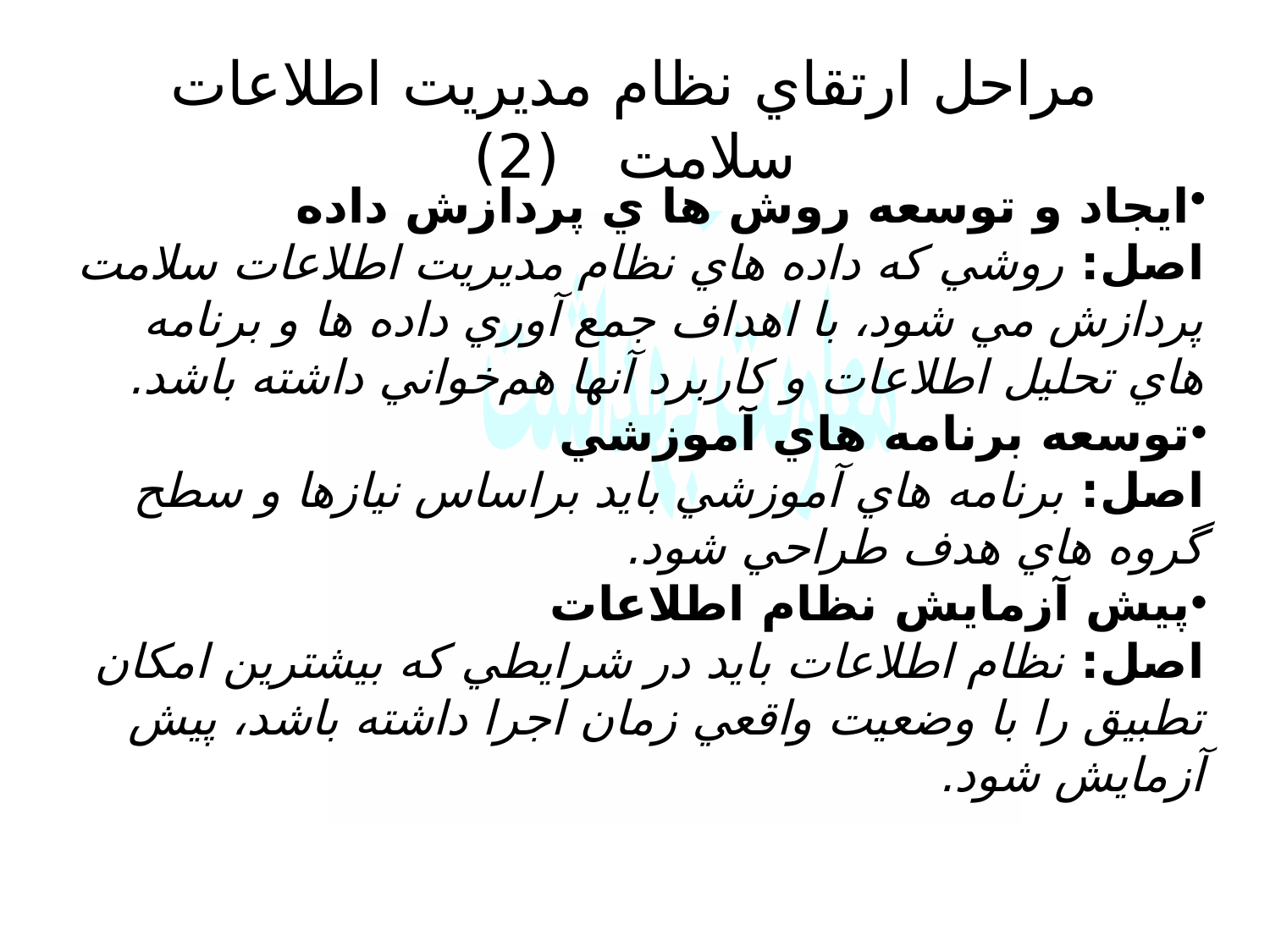

# مراحل ارتقاي نظام مديريت اطلاعات سلامت   (2)
ايجاد و توسعه روش ها ي پردازش داده
اصل: روشي كه داده هاي نظام مديريت اطلاعات سلامت پردازش مي شود، با اهداف جمع آوري داده ها و برنامه هاي تحليل اطلاعات و كاربرد آنها هم‌خواني داشته باشد.
توسعه برنامه هاي آموزشي
اصل: برنامه هاي آموزشي بايد براساس نيازها و سطح گروه هاي هدف طراحي شود.
پيش آزمايش نظام اطلاعات
اصل: نظام اطلاعات بايد در شرايطي كه بيشترين امكان تطبيق را با وضعيت واقعي زمان اجرا داشته باشد، پيش آزمايش شود.